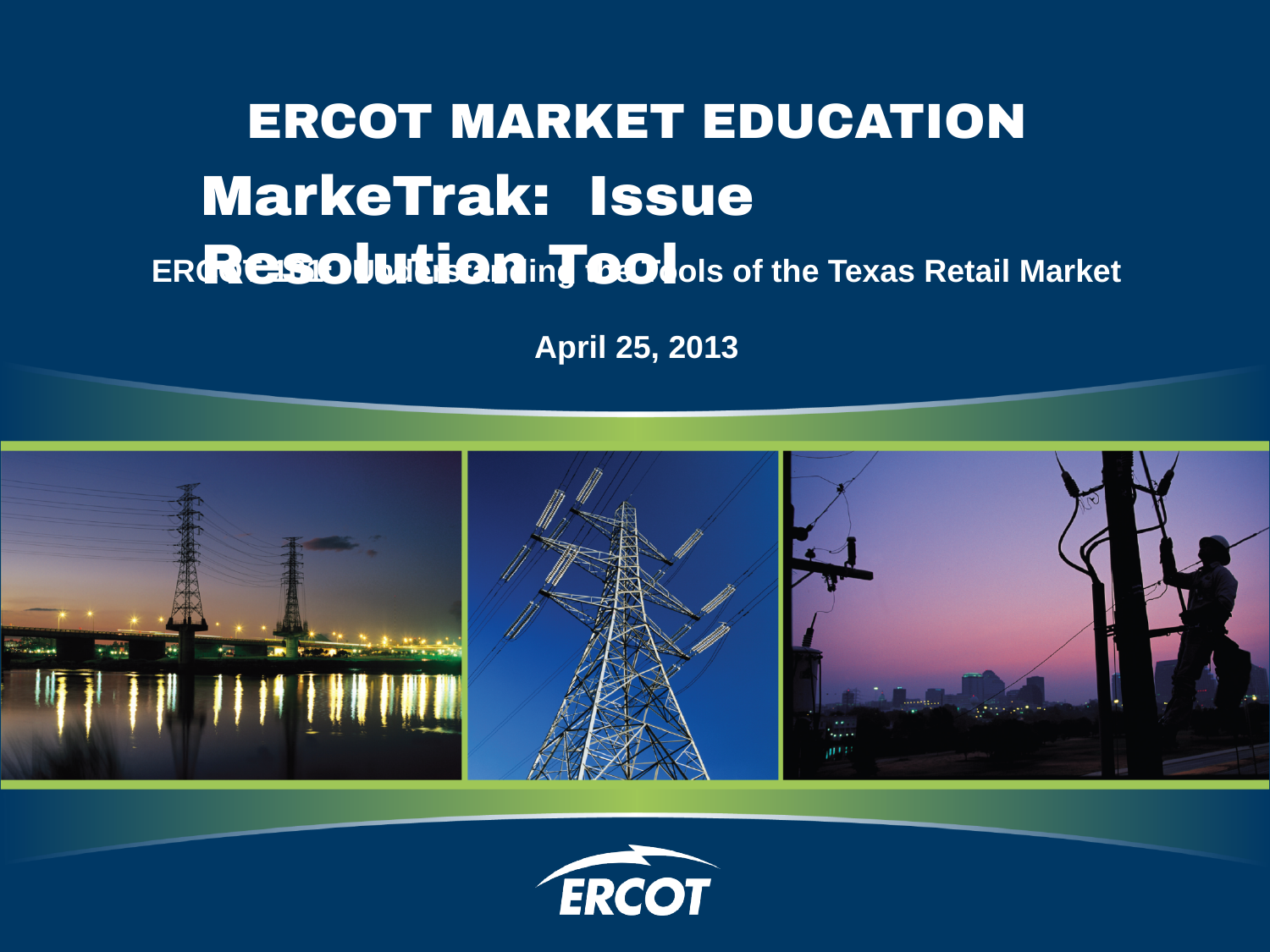

# ERCOT MARKET EDUCATION
MarkeTrak:  Issue Resolution Tool
ERCOT 101:  Understanding the Tools of the Texas Retail Market
April 25, 2013